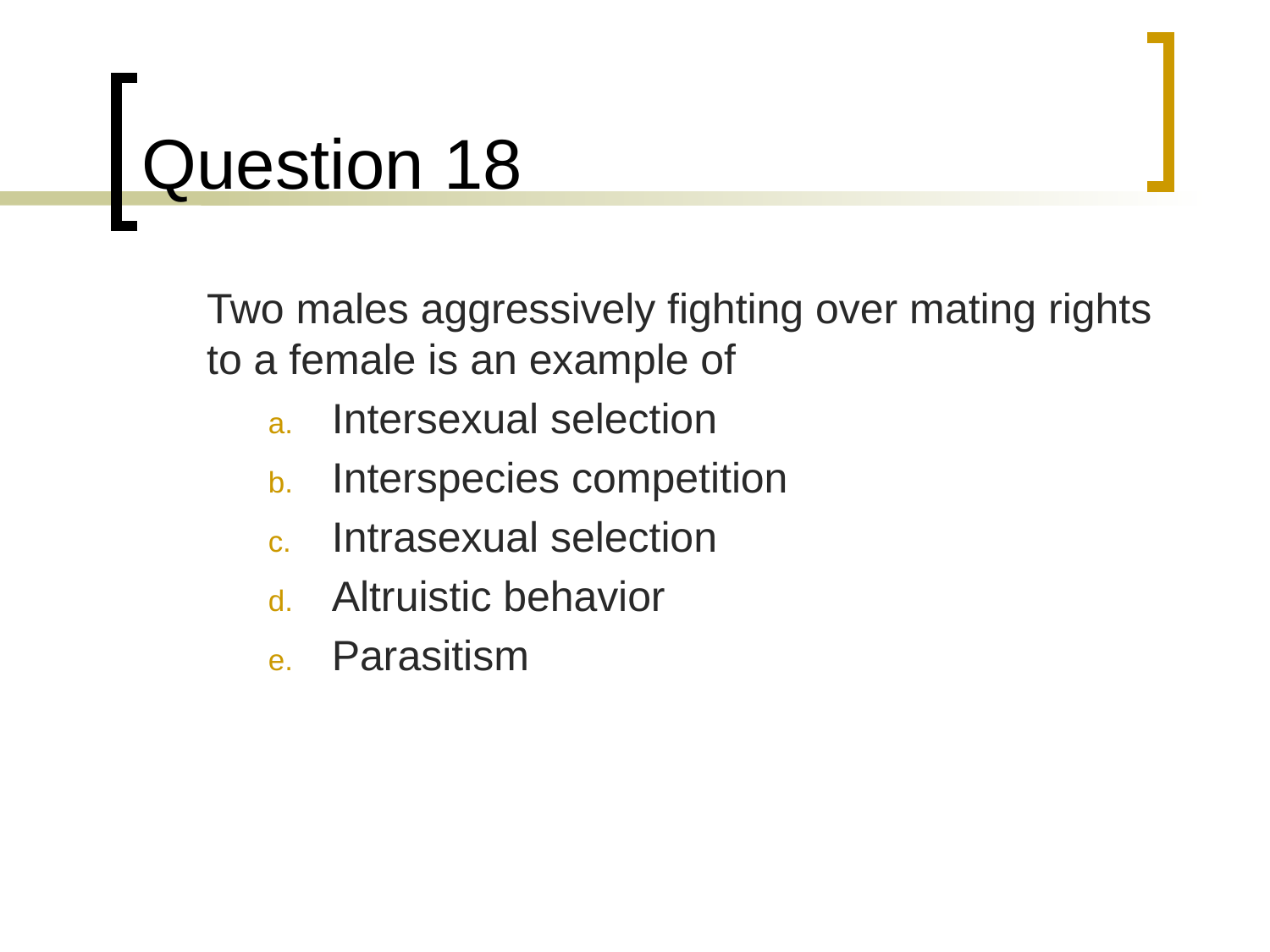

# Question 18
	Two males aggressively fighting over mating rights to a female is an example of
Intersexual selection
Interspecies competition
Intrasexual selection
Altruistic behavior
Parasitism